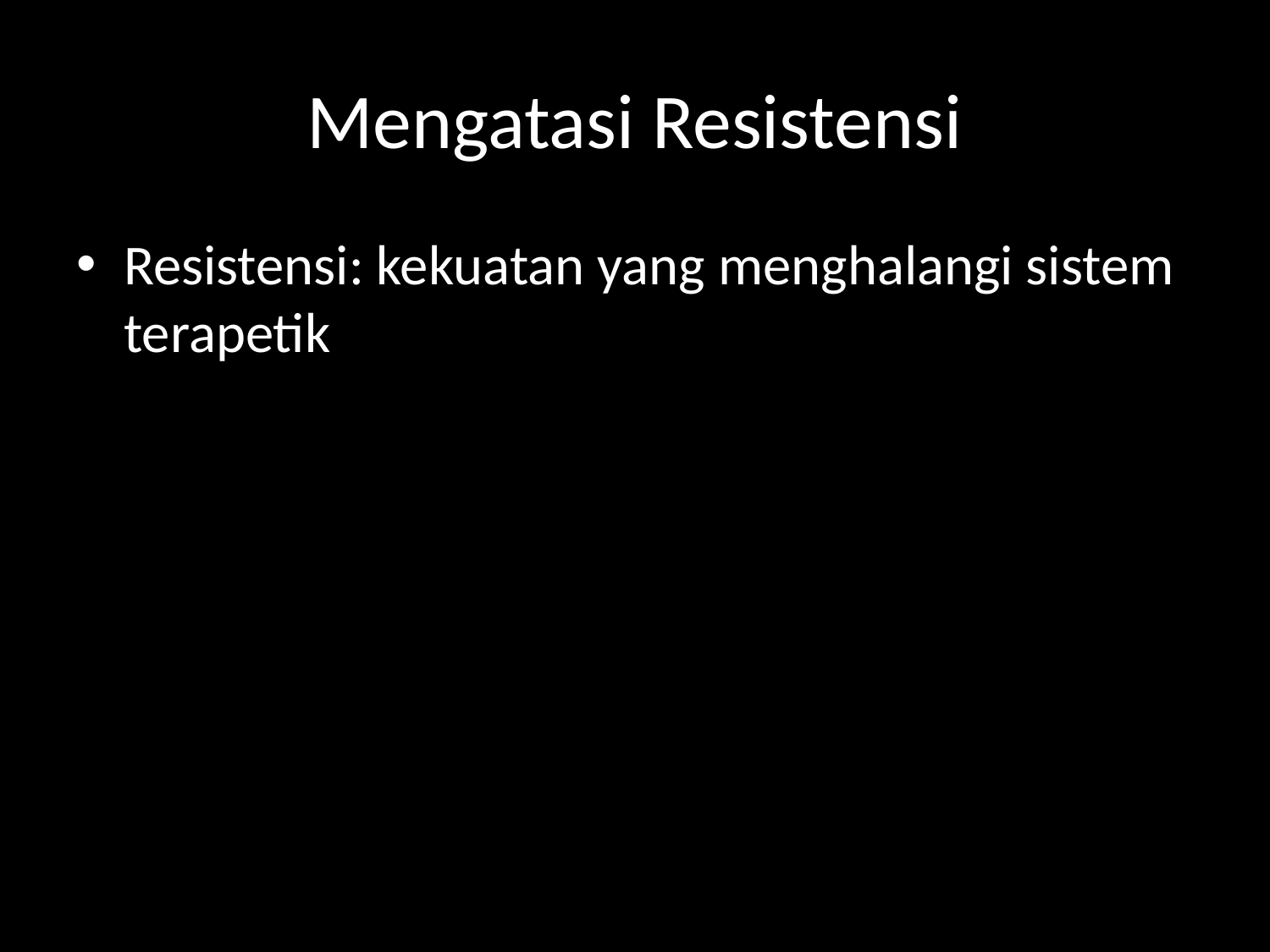

# Mengatasi Resistensi
Resistensi: kekuatan yang menghalangi sistem terapetik